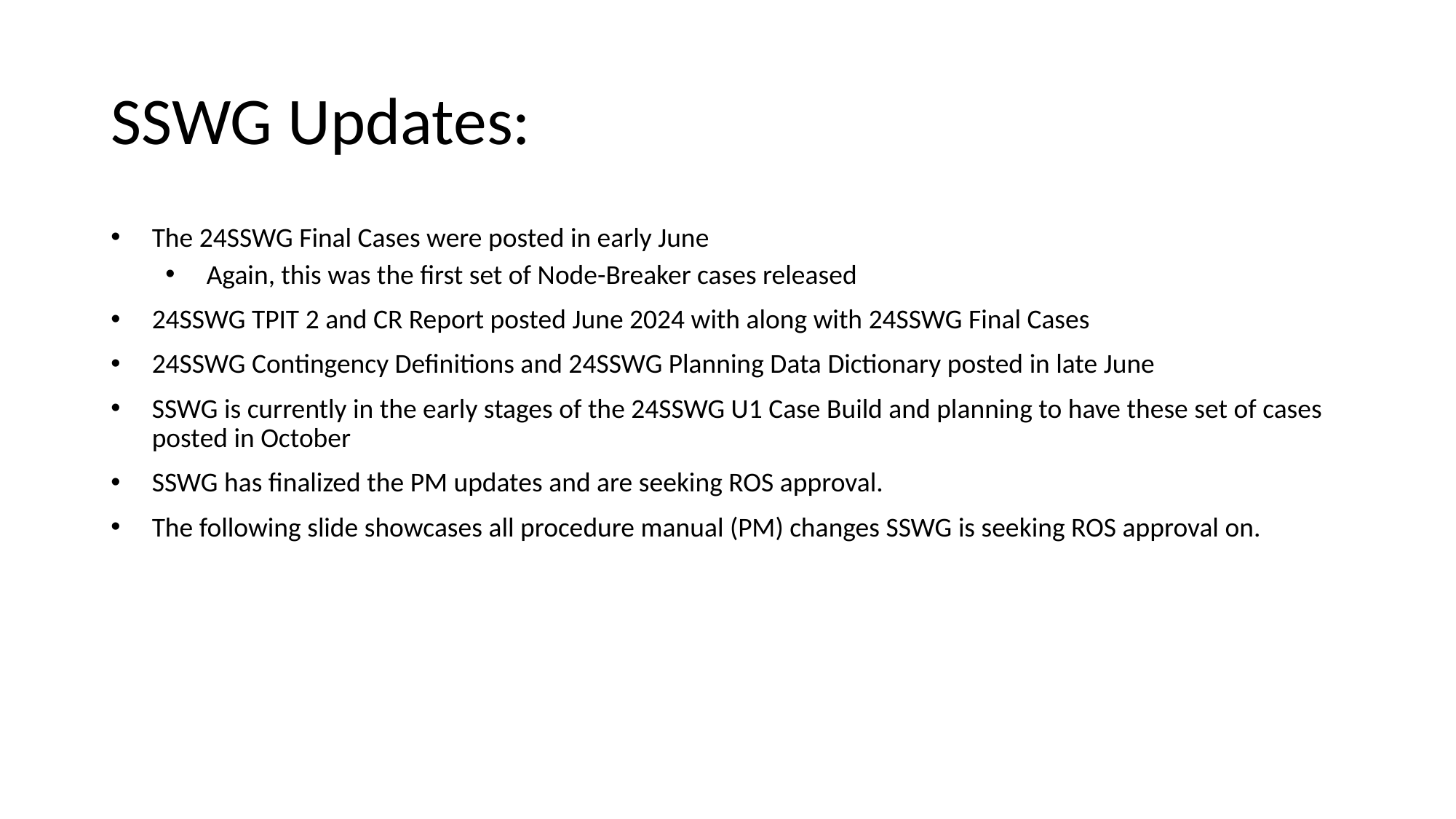

# SSWG Updates:
The 24SSWG Final Cases were posted in early June
Again, this was the first set of Node-Breaker cases released
24SSWG TPIT 2 and CR Report posted June 2024 with along with 24SSWG Final Cases
24SSWG Contingency Definitions and 24SSWG Planning Data Dictionary posted in late June
SSWG is currently in the early stages of the 24SSWG U1 Case Build and planning to have these set of cases posted in October
SSWG has finalized the PM updates and are seeking ROS approval.
The following slide showcases all procedure manual (PM) changes SSWG is seeking ROS approval on.